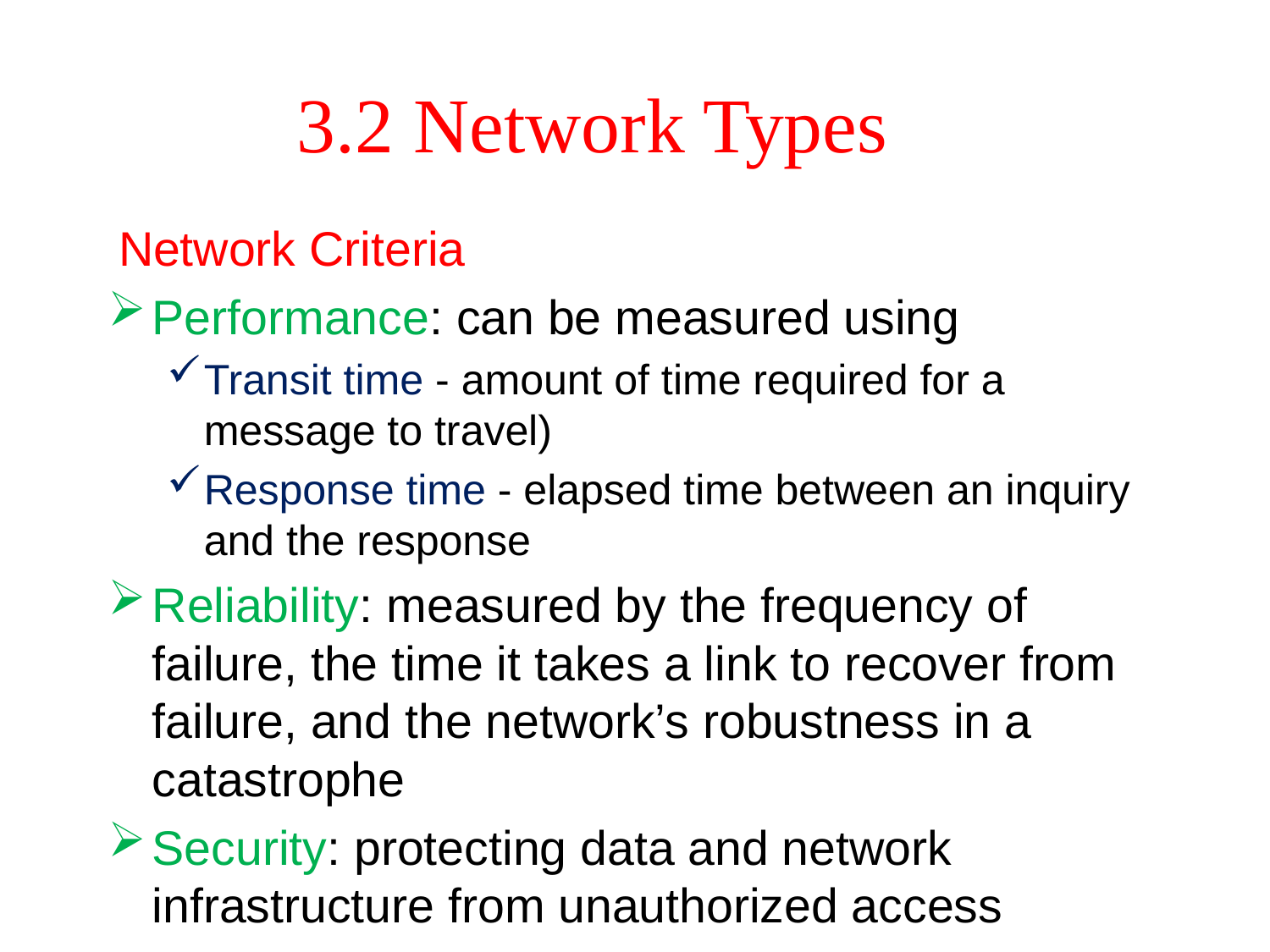

# 3.2 Network Types
Network Criteria
Performance: can be measured using
Transit time - amount of time required for a message to travel)
Response time - elapsed time between an inquiry and the response
Reliability: measured by the frequency of failure, the time it takes a link to recover from failure, and the network’s robustness in a catastrophe
Security: protecting data and network infrastructure from unauthorized access